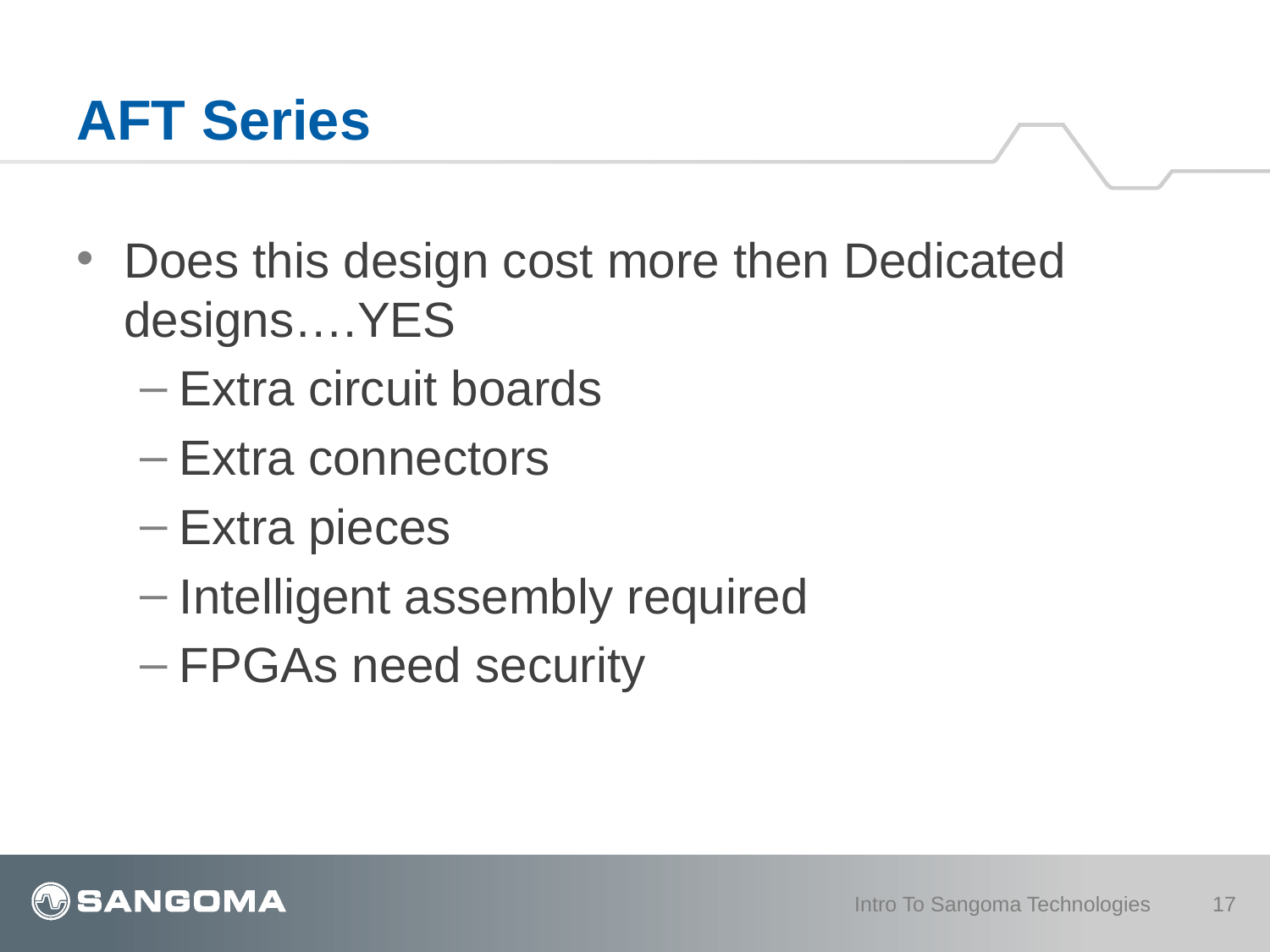

# AFT Series
Does this design cost more then Dedicated designs….YES
Extra circuit boards
Extra connectors
Extra pieces
Intelligent assembly required
FPGAs need security

Intro To Sangoma Technologies
17